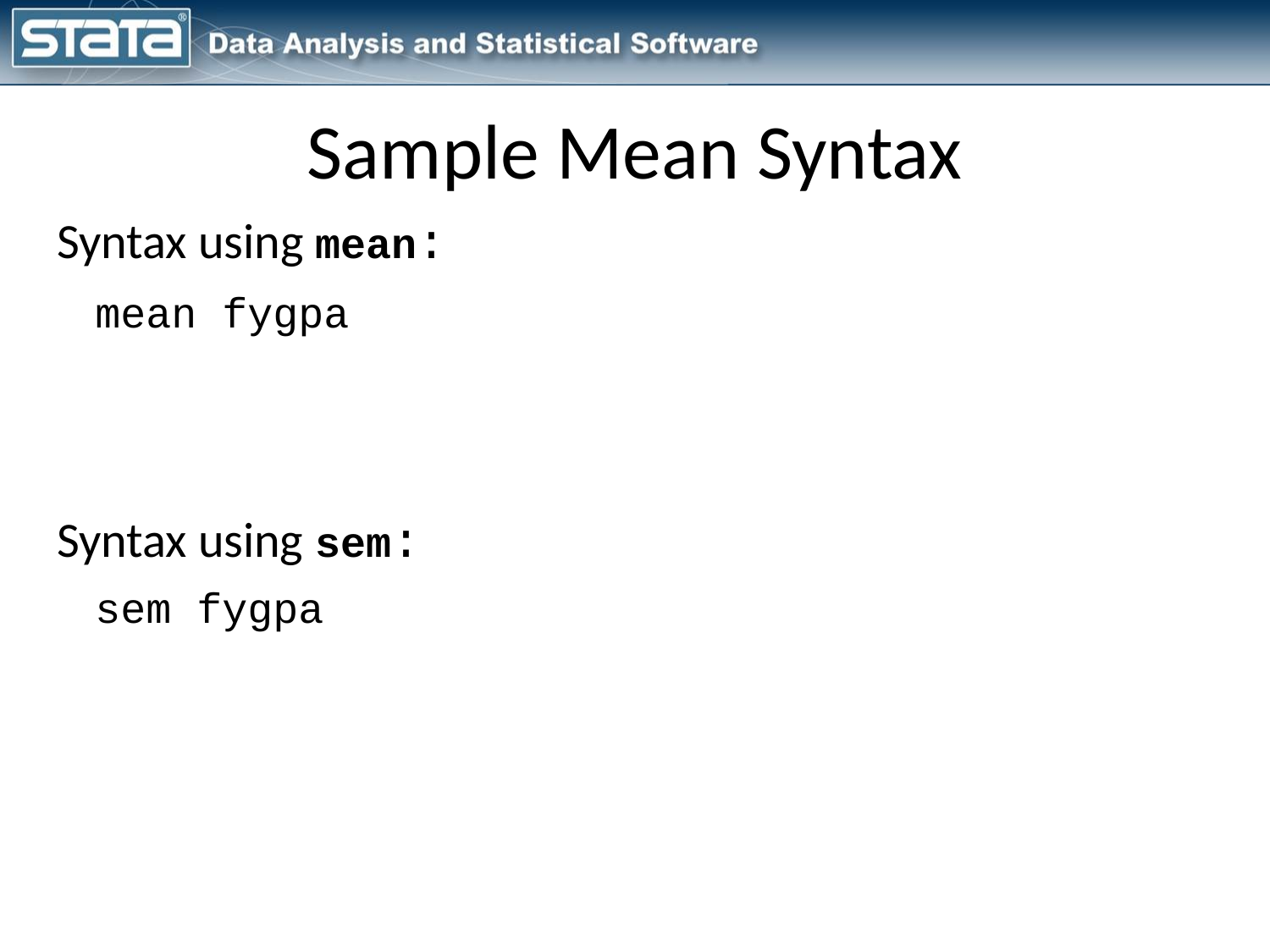

# Sample Mean Syntax
Syntax using mean:
mean fygpa
Syntax using sem:
sem fygpa